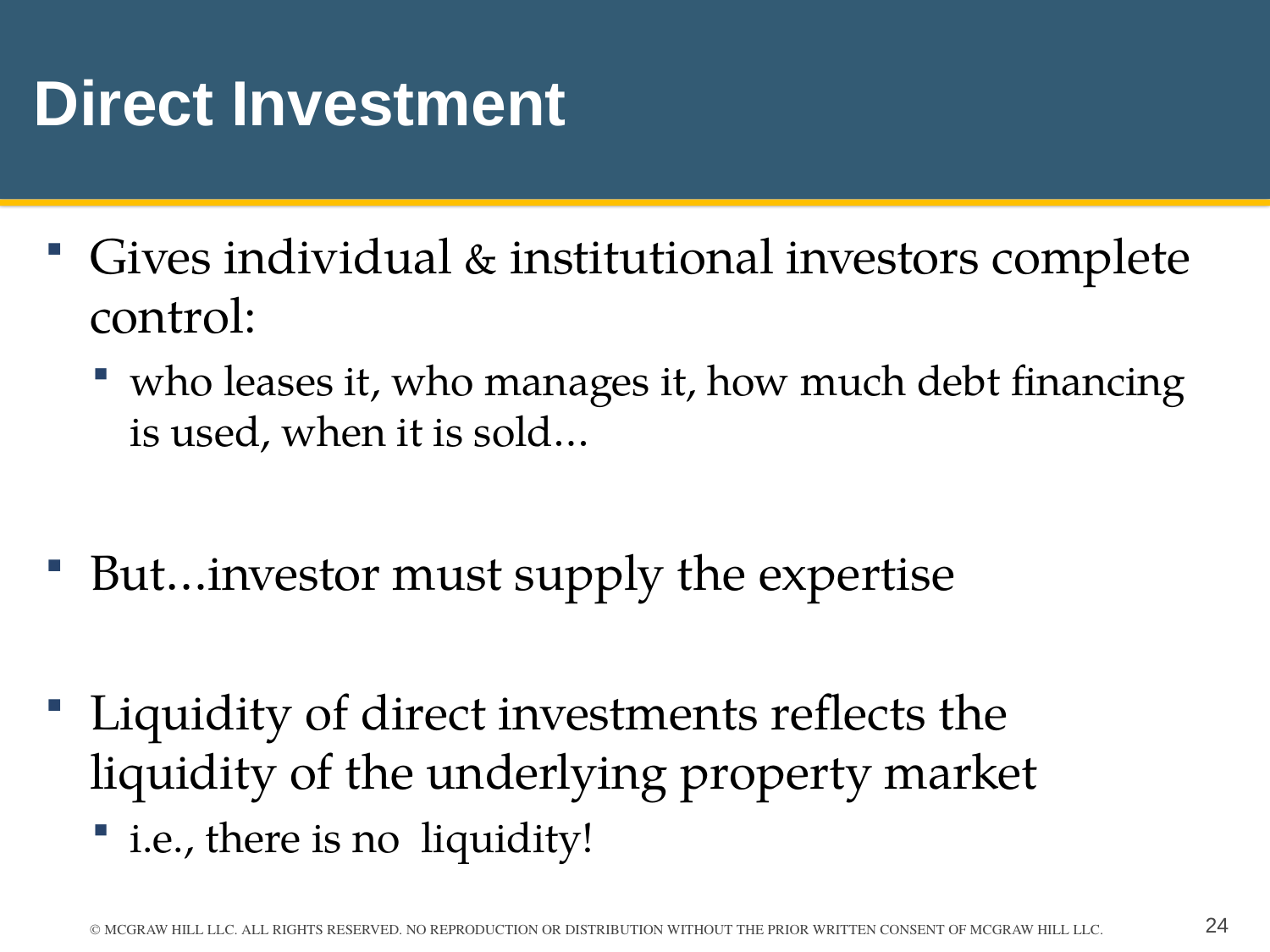

# Direct Investment
Gives individual & institutional investors complete control:
who leases it, who manages it, how much debt financing is used, when it is sold…

But…investor must supply the expertise

Liquidity of direct investments reflects the liquidity of the underlying property market
i.e., there is no  liquidity!
© MCGRAW HILL LLC. ALL RIGHTS RESERVED. NO REPRODUCTION OR DISTRIBUTION WITHOUT THE PRIOR WRITTEN CONSENT OF MCGRAW HILL LLC.
24